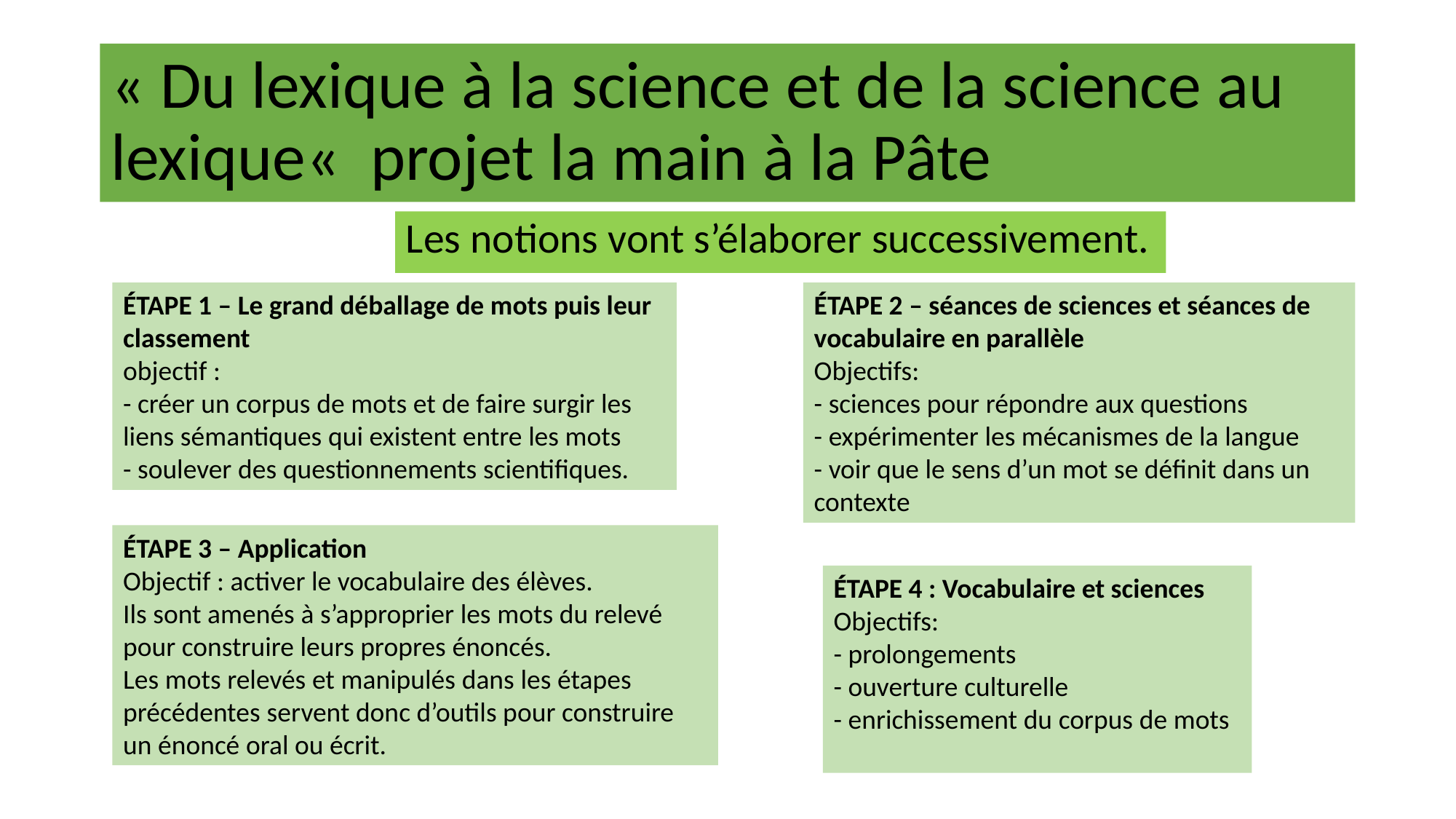

# « Du lexique à la science et de la science au lexique«  projet la main à la Pâte
Les notions vont s’élaborer successivement.
ÉTAPE 1 – Le grand déballage de mots puis leur classement
objectif :
- créer un corpus de mots et de faire surgir les liens sémantiques qui existent entre les mots
- soulever des questionnements scientifiques.
ÉTAPE 2 – séances de sciences et séances de vocabulaire en parallèle
Objectifs:
- sciences pour répondre aux questions
- expérimenter les mécanismes de la langue
- voir que le sens d’un mot se définit dans un contexte
ÉTAPE 3 – Application
Objectif : activer le vocabulaire des élèves.
Ils sont amenés à s’approprier les mots du relevé pour construire leurs propres énoncés.
Les mots relevés et manipulés dans les étapes précédentes servent donc d’outils pour construire un énoncé oral ou écrit.
ÉTAPE 4 : Vocabulaire et sciences
Objectifs:
- prolongements
- ouverture culturelle
- enrichissement du corpus de mots